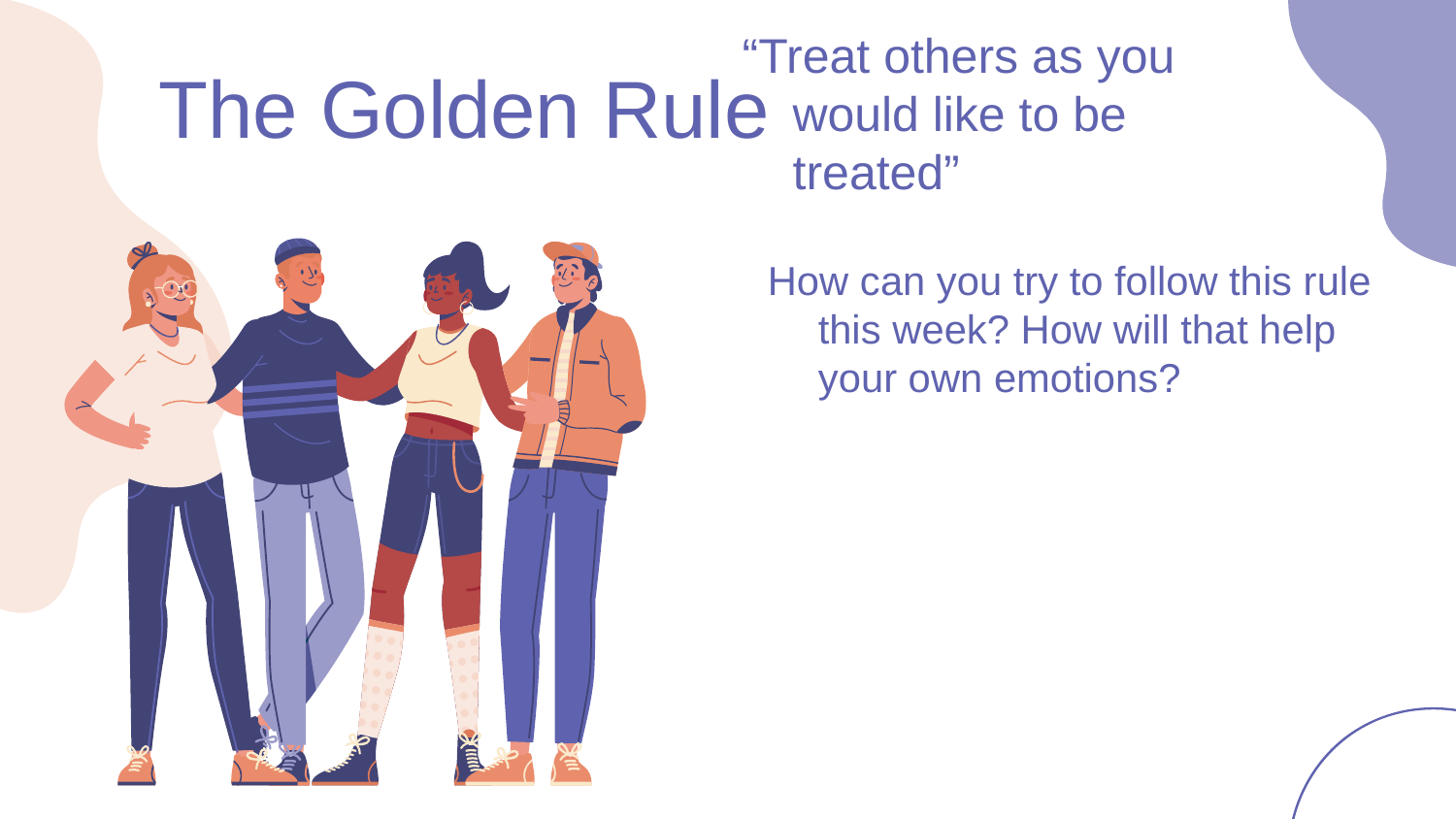

# The Golden Rule
“Treat others as you would like to be treated”

How can you try to follow this rule this week? How will that help your own emotions?